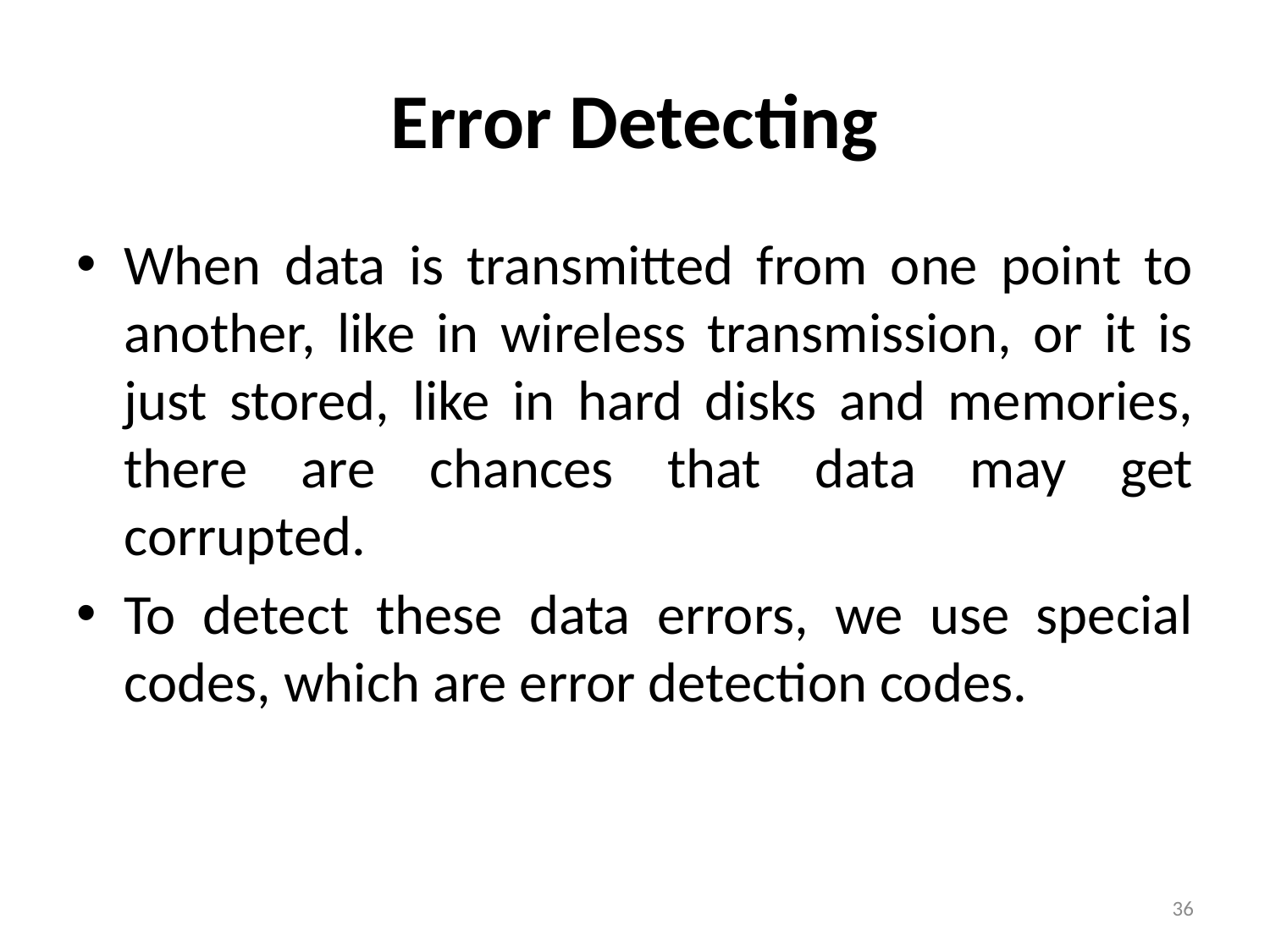

# Error Detecting
When data is transmitted from one point to another, like in wireless transmission, or it is just stored, like in hard disks and memories, there are chances that data may get corrupted.
To detect these data errors, we use special codes, which are error detection codes.
36